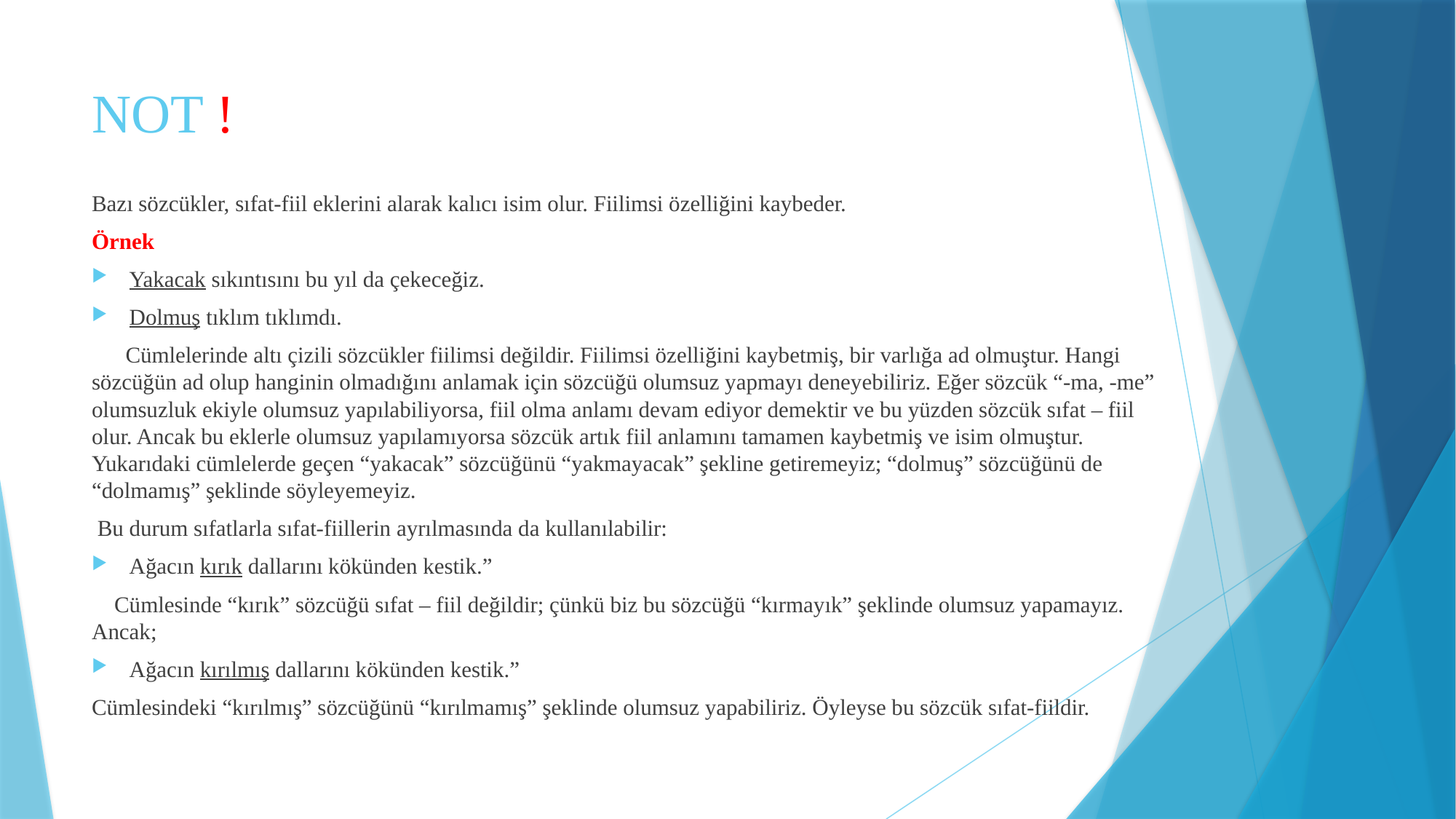

# NOT !
Bazı sözcükler, sıfat-fiil eklerini alarak kalıcı isim olur. Fiilimsi özelliğini kaybeder.
Örnek
Yakacak sıkıntısını bu yıl da çekeceğiz.
Dolmuş tıklım tıklımdı.
      Cümlelerinde altı çizili sözcükler fiilimsi değildir. Fiilimsi özelliğini kaybetmiş, bir varlığa ad olmuştur. Hangi sözcüğün ad olup hanginin olmadığını anlamak için sözcüğü olumsuz yapmayı deneyebiliriz. Eğer sözcük “-ma, -me” olumsuzluk ekiyle olumsuz yapılabiliyorsa, fiil olma anlamı devam ediyor demektir ve bu yüzden sözcük sıfat – fiil olur. Ancak bu eklerle olumsuz yapılamıyorsa sözcük artık fiil anlamını tamamen kaybetmiş ve isim olmuştur. Yukarıdaki cümlelerde geçen “yakacak” sözcüğünü “yakmayacak” şekline getiremeyiz; “dolmuş” sözcüğünü de “dolmamış” şeklinde söyleyemeyiz.
 Bu durum sıfatlarla sıfat-fiillerin ayrılmasında da kullanılabilir:
Ağacın kırık dallarını kökünden kestik.”
    Cümlesinde “kırık” sözcüğü sıfat – fiil değildir; çünkü biz bu sözcüğü “kırmayık” şeklinde olumsuz yapamayız. Ancak;
Ağacın kırılmış dallarını kökünden kestik.”
Cümlesindeki “kırılmış” sözcüğünü “kırılmamış” şeklinde olumsuz yapabiliriz. Öyleyse bu sözcük sıfat-fiildir.